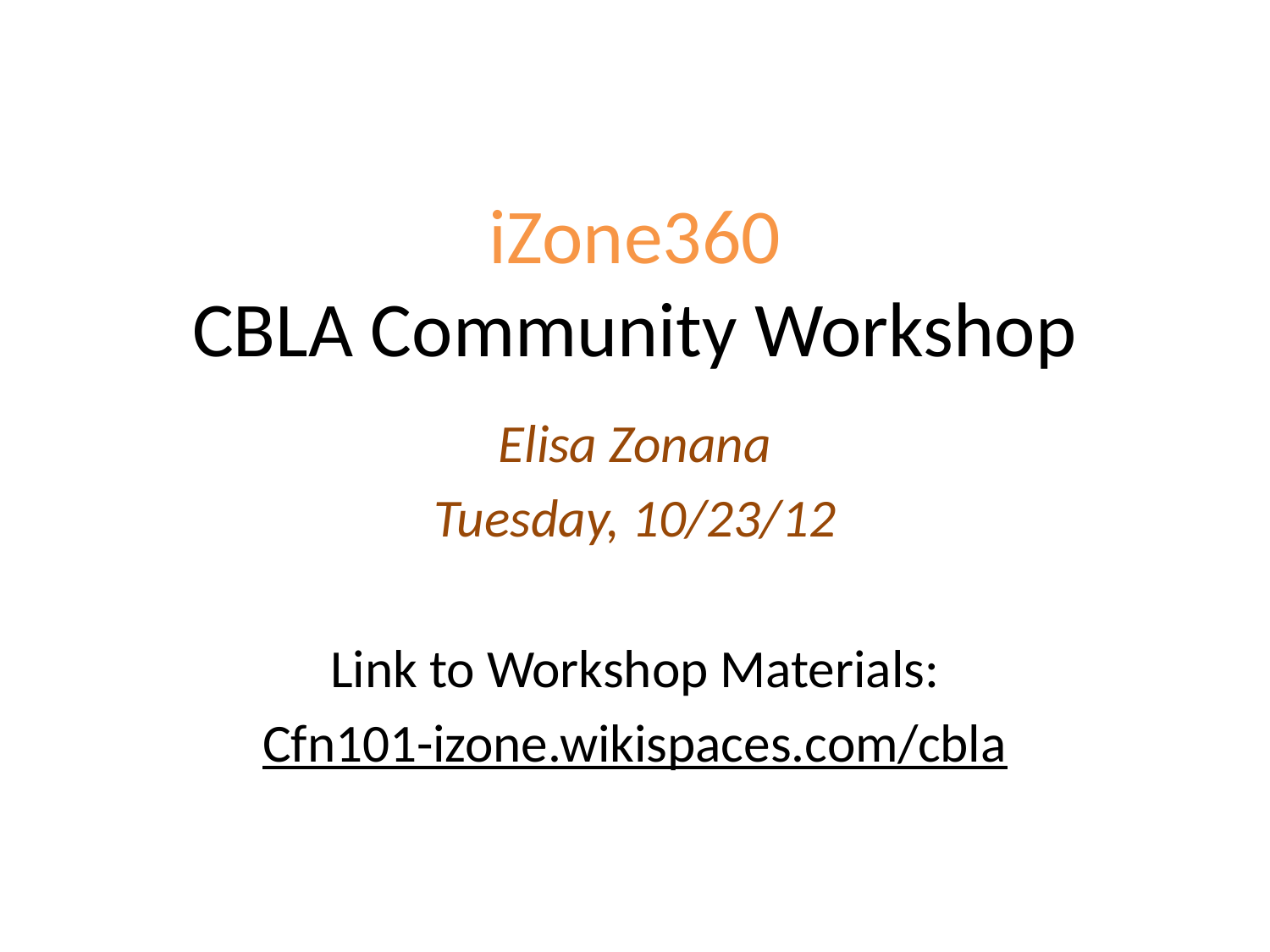

# iZone360 CBLA Community Workshop
Elisa Zonana
Tuesday, 10/23/12

Link to Workshop Materials:
Cfn101-izone.wikispaces.com/cbla